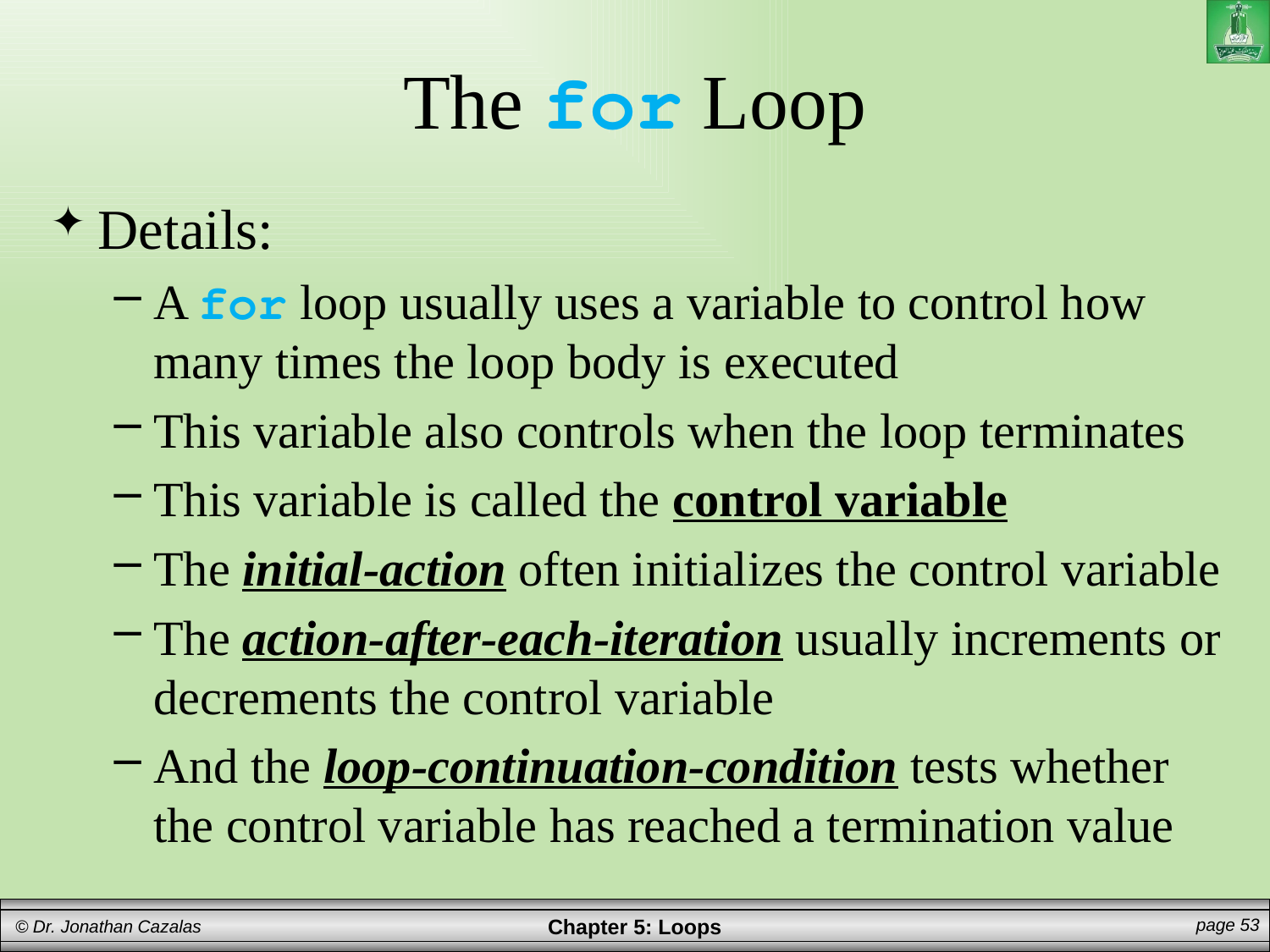

# The for Loop
Details:
A for loop usually uses a variable to control how many times the loop body is executed
This variable also controls when the loop terminates
This variable is called the control variable
The initial-action often initializes the control variable
The action-after-each-iteration usually increments or decrements the control variable
And the loop-continuation-condition tests whether the control variable has reached a termination value